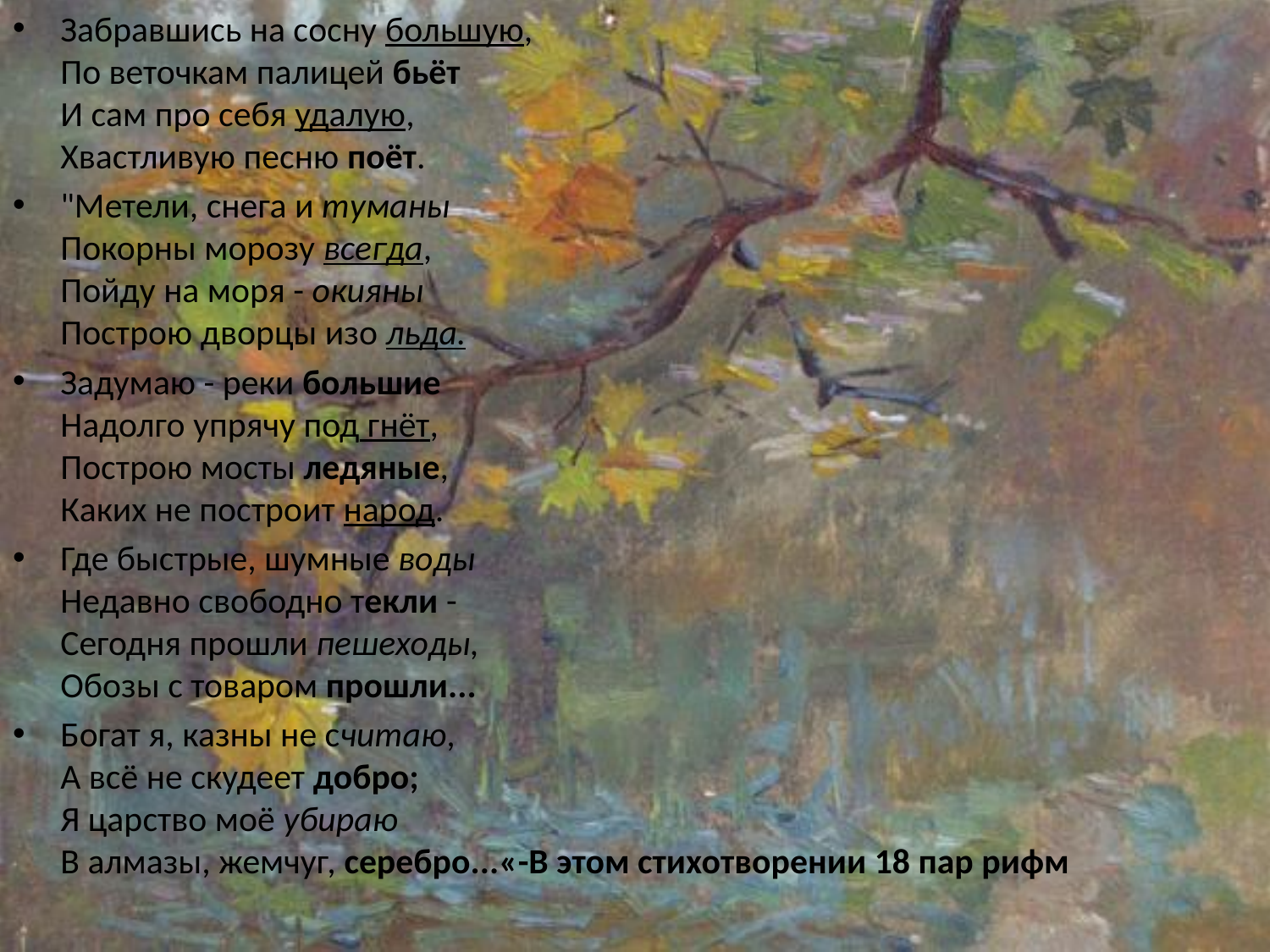

Забравшись на сосну большую,
По веточкам палицей бьёт
И сам про себя удалую,
Хвастливую песню поёт.
"Метели, снега и туманы
Покорны морозу всегда,
Пойду на моря - окияны
Построю дворцы изо льда.
Задумаю - реки большие
Надолго упрячу под гнёт,
Построю мосты ледяные,
Каких не построит народ.
Где быстрые, шумные воды
Недавно свободно текли -
Сегодня прошли пешеходы,
Обозы с товаром прошли...
Богат я, казны не считаю,
А всё не скудеет добро;
Я царство моё убираю
В алмазы, жемчуг, серебро...«-В этом стихотворении 18 пар рифм